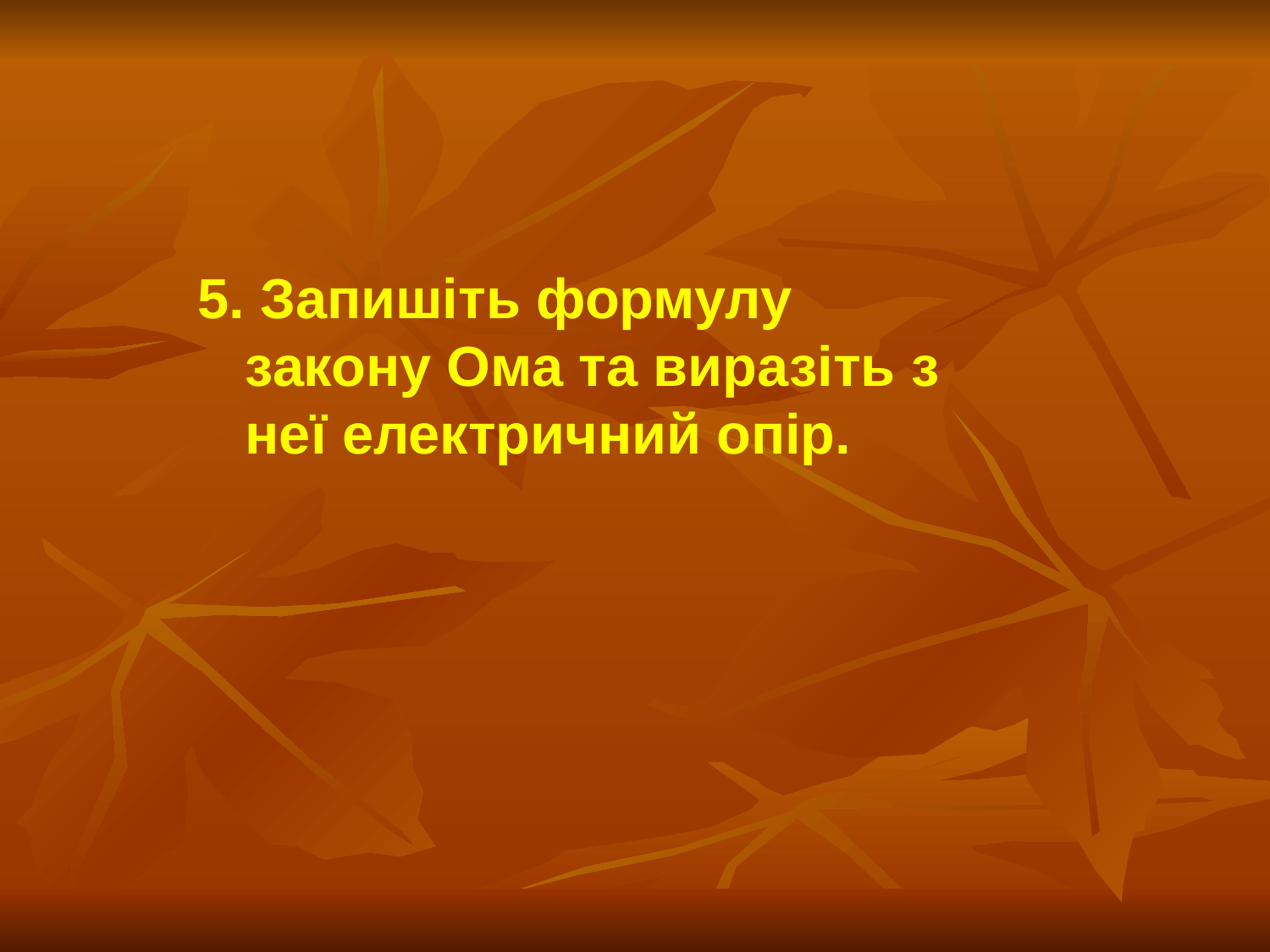

#
5. Запишіть формулу закону Ома та виразіть з неї електричний опір.